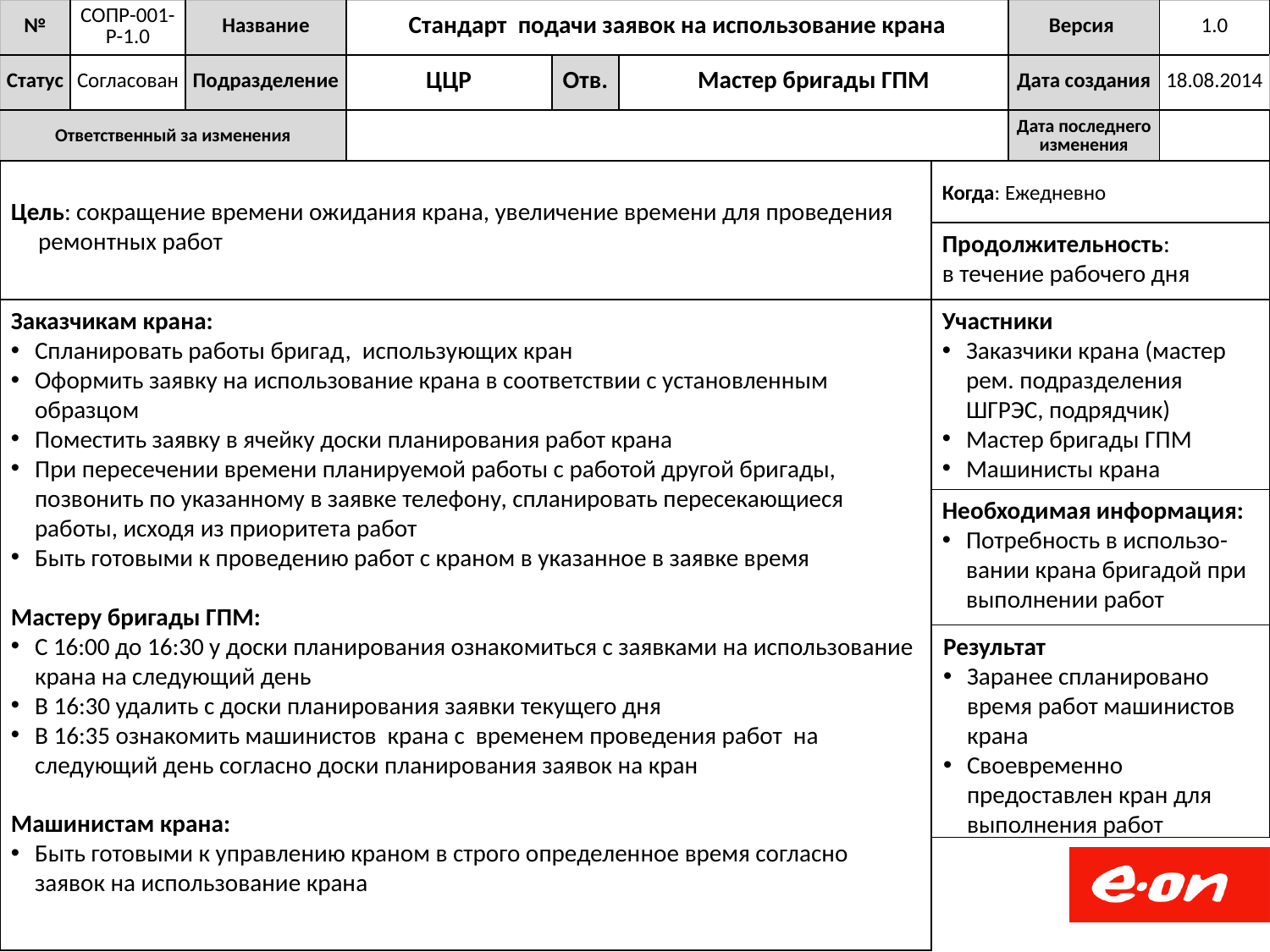

Цель: сокращение времени ожидания крана, увеличение времени для проведения ремонтных работ
Когда: Ежедневно
Продолжительность:
в течение рабочего дня
Заказчикам крана:
Спланировать работы бригад,  использующих кран
Оформить заявку на использование крана в соответствии с установленным образцом
Поместить заявку в ячейку доски планирования работ крана
При пересечении времени планируемой работы с работой другой бригады, позвонить по указанному в заявке телефону, спланировать пересекающиеся работы, исходя из приоритета работ
Быть готовыми к проведению работ с краном в указанное в заявке время

Мастеру бригады ГПМ:
С 16:00 до 16:30 у доски планирования ознакомиться с заявками на использование крана на следующий день
В 16:30 удалить с доски планирования заявки текущего дня
В 16:35 ознакомить машинистов  крана с  временем проведения работ  на следующий день согласно доски планирования заявок на кран

Машинистам крана:
Быть готовыми к управлению краном в строго определенное время согласно заявок на использование крана
Участники
Заказчики крана (мастер рем. подразделения  ШГРЭС, подрядчик)
Мастер бригады ГПМ
Машинисты крана

Необходимая информация:
Потребность в использо-вании крана бригадой при выполнении работ
Результат
Заранее спланировано время работ машинистов крана
Своевременно предоставлен кран для выполнения работ